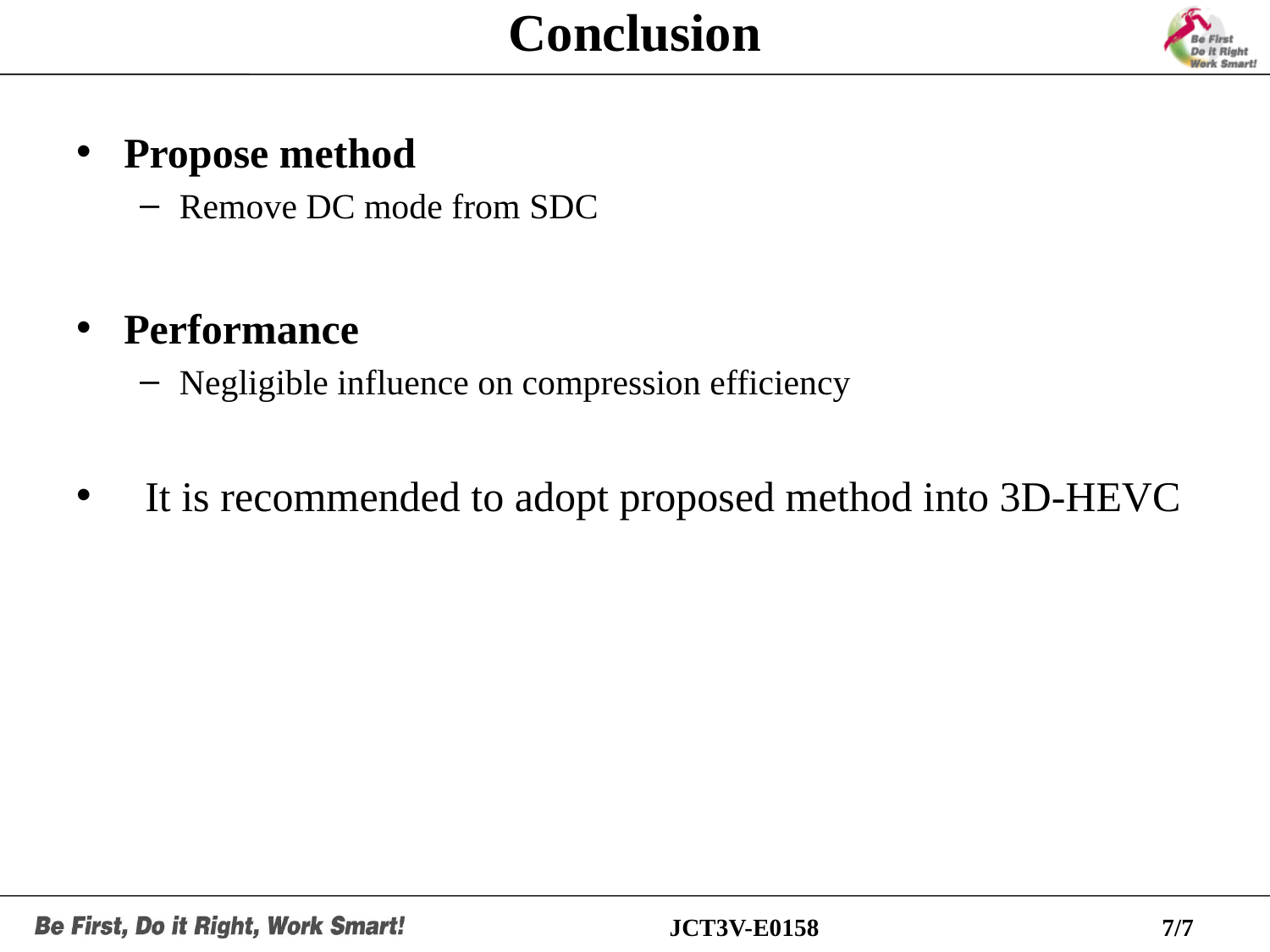

# Conclusion
Propose method
Remove DC mode from SDC

Performance
Negligible influence on compression efficiency

It is recommended to adopt proposed method into 3D-HEVC

JCT3V-E0158
7/7